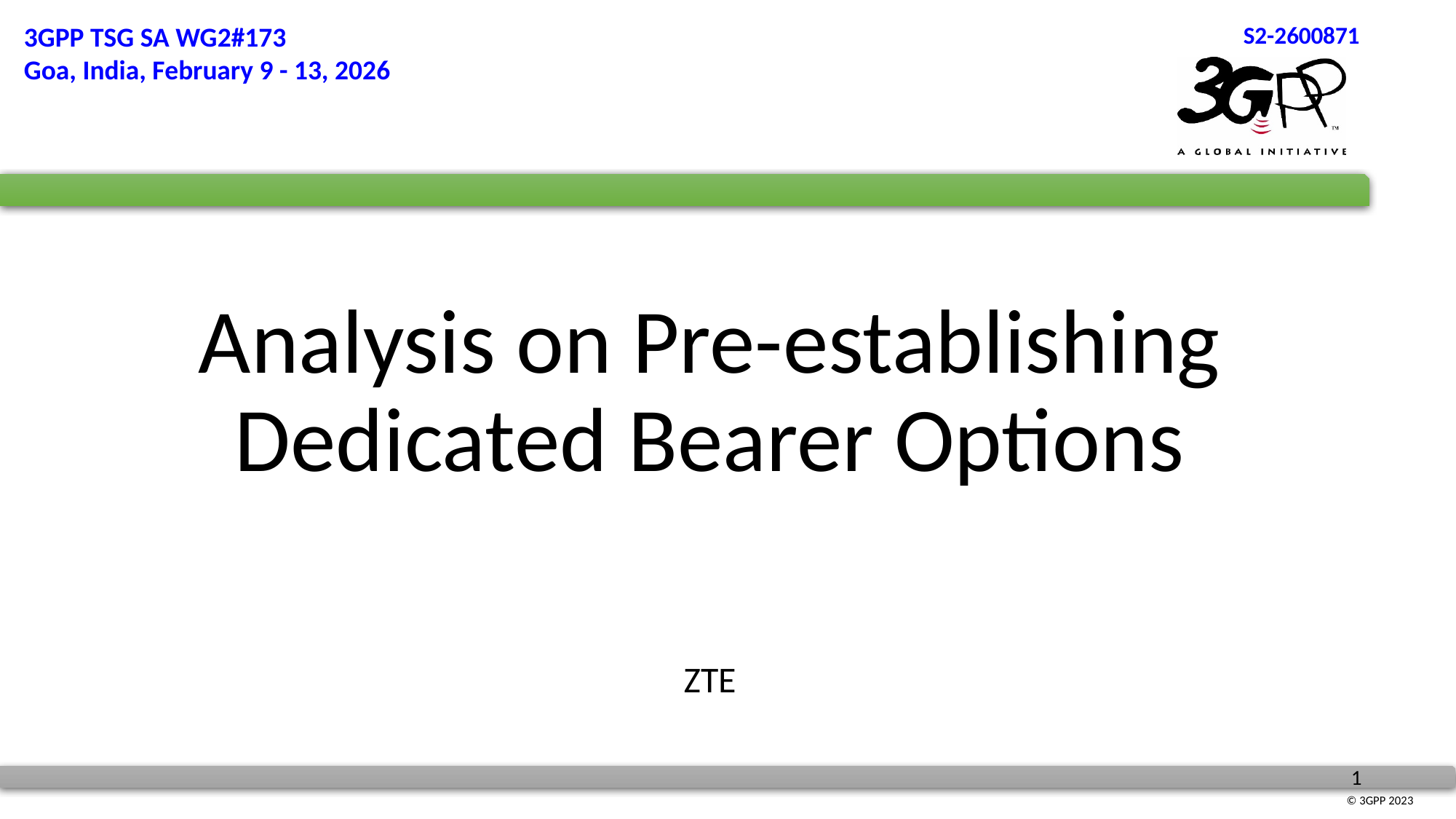

3GPP TSG SA WG2#173
Goa, India, February 9 - 13, 2026
S2-2600871
# Analysis on Pre-establishing Dedicated Bearer Options
ZTE